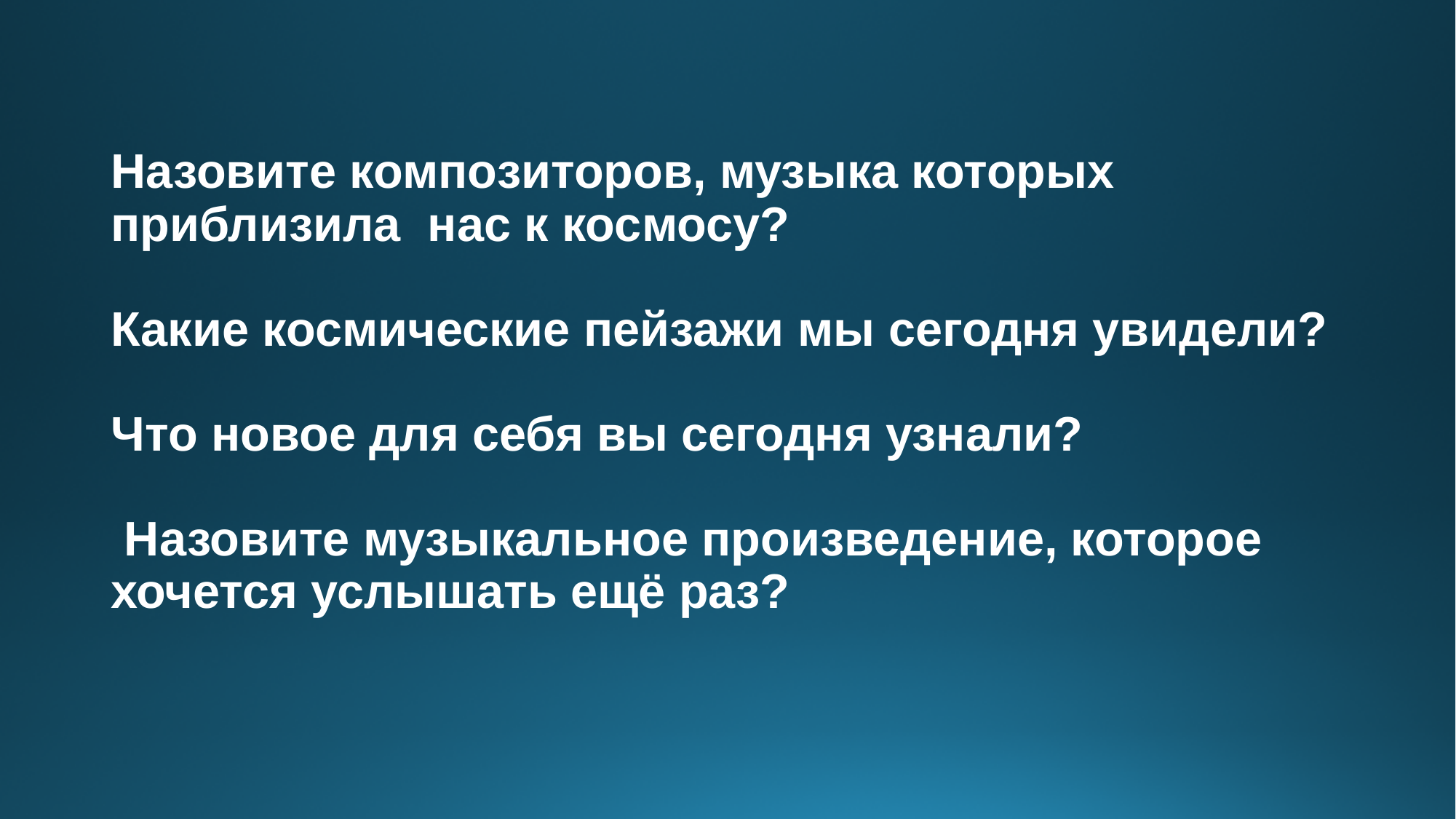

# Назовите композиторов, музыка которых приблизила  нас к космосу? Какие космические пейзажи мы сегодня увидели? Что новое для себя вы сегодня узнали? Назовите музыкальное произведение, которое хочется услышать ещё раз?